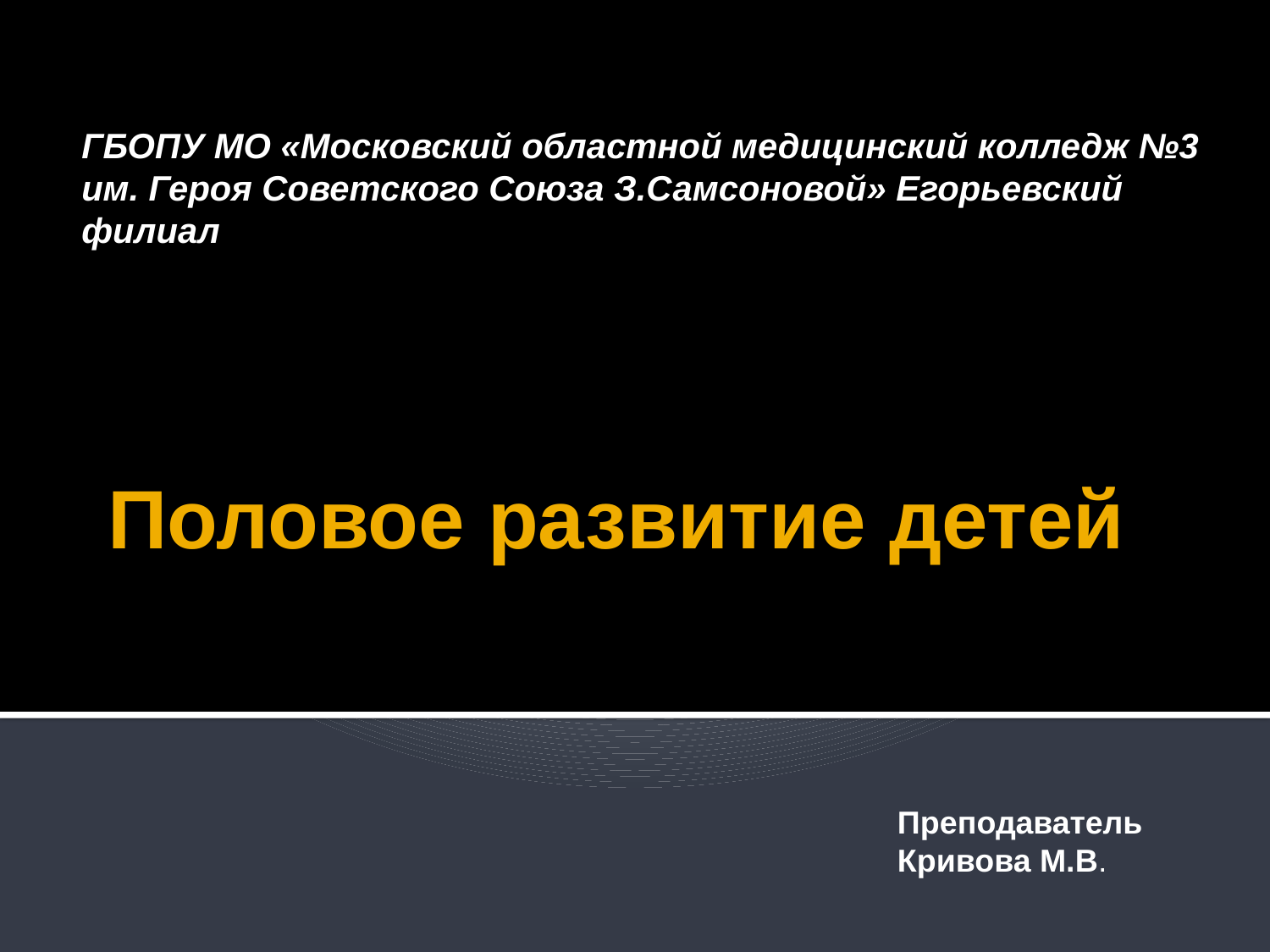

ГБОПУ МО «Московский областной медицинский колледж №3 им. Героя Советского Союза З.Самсоновой» Егорьевский филиал

# Половое развитие детей
Преподаватель Кривова М.В.